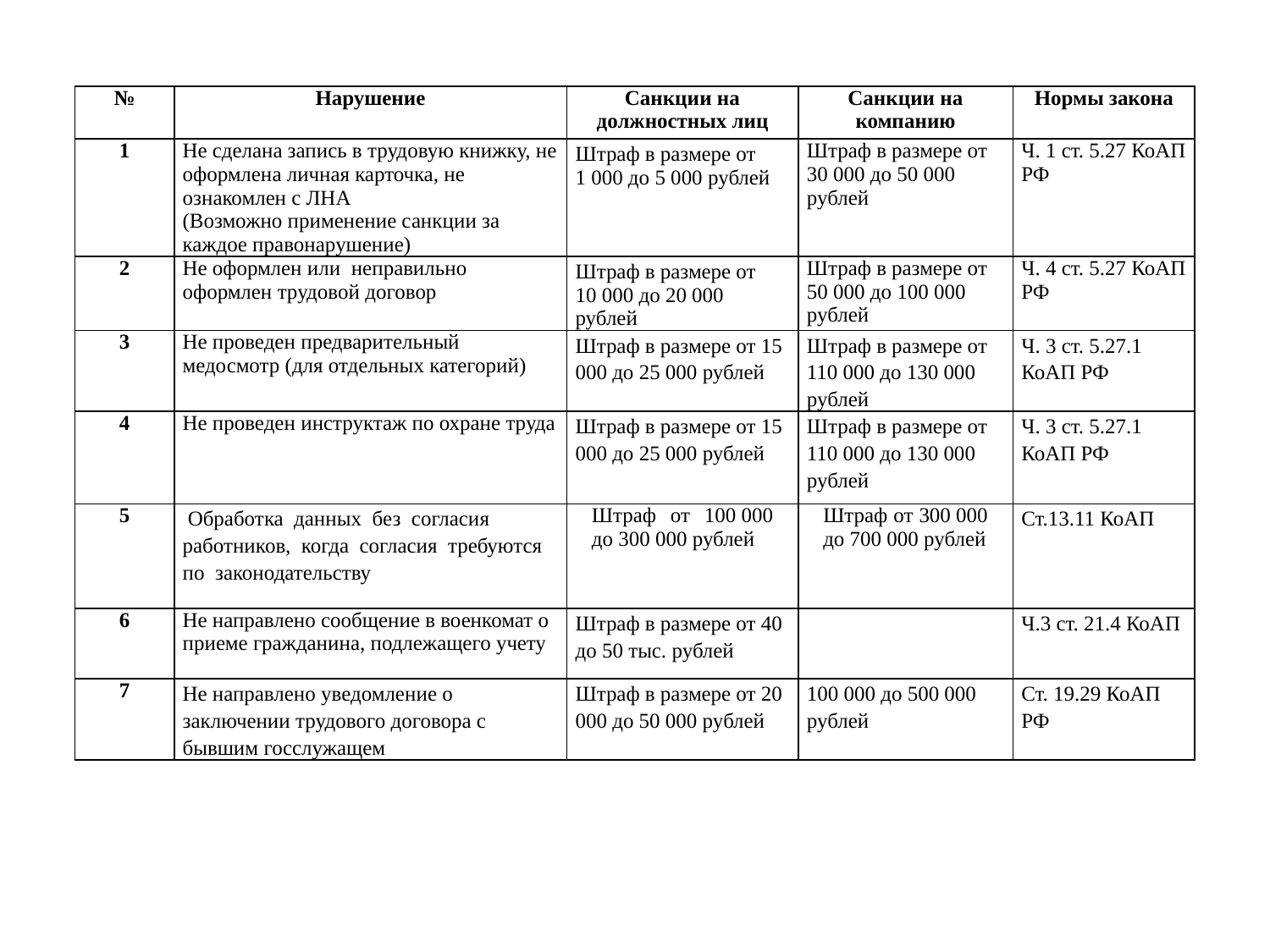

| № | Нарушение | Санкции на должностных лиц | Санкции на компанию | Нормы закона |
| --- | --- | --- | --- | --- |
| 1 | Не сделана запись в трудовую книжку, не оформлена личная карточка, не ознакомлен с ЛНА (Возможно применение санкции за каждое правонарушение) | Штраф в размере от 1 000 до 5 000 рублей | Штраф в размере от 30 000 до 50 000 рублей | Ч. 1 ст. 5.27 КоАП РФ |
| 2 | Не оформлен или неправильно оформлен трудовой договор | Штраф в размере от 10 000 до 20 000 рублей | Штраф в размере от 50 000 до 100 000 рублей | Ч. 4 ст. 5.27 КоАП РФ |
| 3 | Не проведен предварительный медосмотр (для отдельных категорий) | Штраф в размере от 15 000 до 25 000 рублей | Штраф в размере от 110 000 до 130 000 рублей | Ч. 3 ст. 5.27.1 КоАП РФ |
| 4 | Не проведен инструктаж по охране труда | Штраф в размере от 15 000 до 25 000 рублей | Штраф в размере от 110 000 до 130 000 рублей | Ч. 3 ст. 5.27.1 КоАП РФ |
| 5 | Обработка данных без согласия работников, когда согласия требуются по законодательству | Штраф от 100 000 до 300 000 рублей | Штраф от 300 000 до 700 000 рублей | Ст.13.11 КоАП |
| 6 | Не направлено сообщение в военкомат о приеме гражданина, подлежащего учету | Штраф в размере от 40 до 50 тыс. рублей |  | Ч.3 ст. 21.4 КоАП |
| 7 | Не направлено уведомление о заключении трудового договора с бывшим госслужащем | Штраф в размере от 20 000 до 50 000 рублей | 100 000 до 500 000 рублей | Ст. 19.29 КоАП РФ |